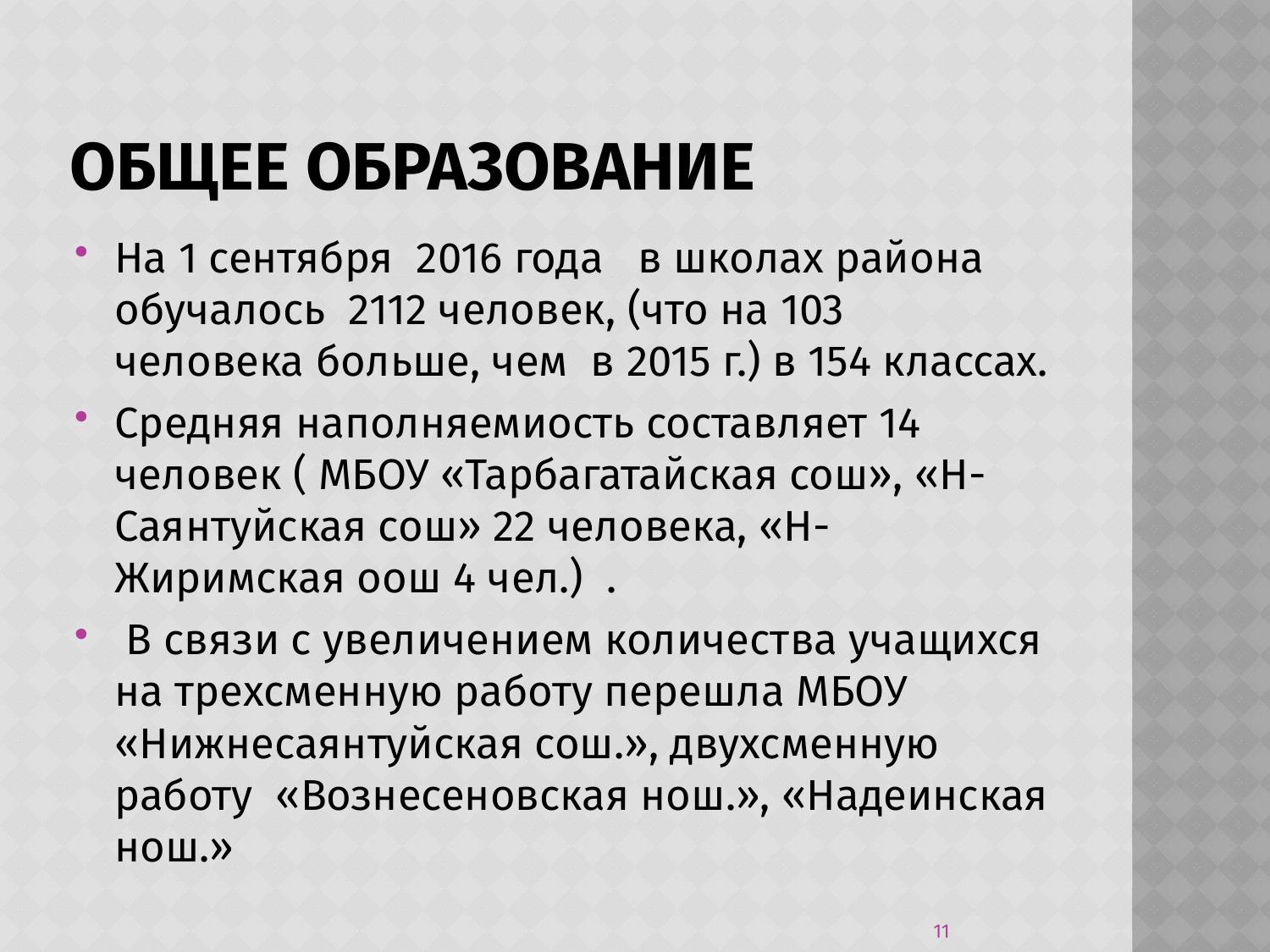

# ОБЩЕЕ ОБРАЗОВАНИЕ
На 1 сентября  2016 года   в школах района  обучалось  2112 человек, (что на 103  человека больше, чем  в 2015 г.) в 154 классах.
Средняя наполняемиость составляет 14 человек ( МБОУ «Тарбагатайская сош», «Н-Саянтуйская сош» 22 человека, «Н-Жиримская оош 4 чел.)  .
 В связи с увеличением количества учащихся на трехсменную работу перешла МБОУ «Нижнесаянтуйская сош.», двухсменную работу  «Вознесеновская нош.», «Надеинская нош.»

11